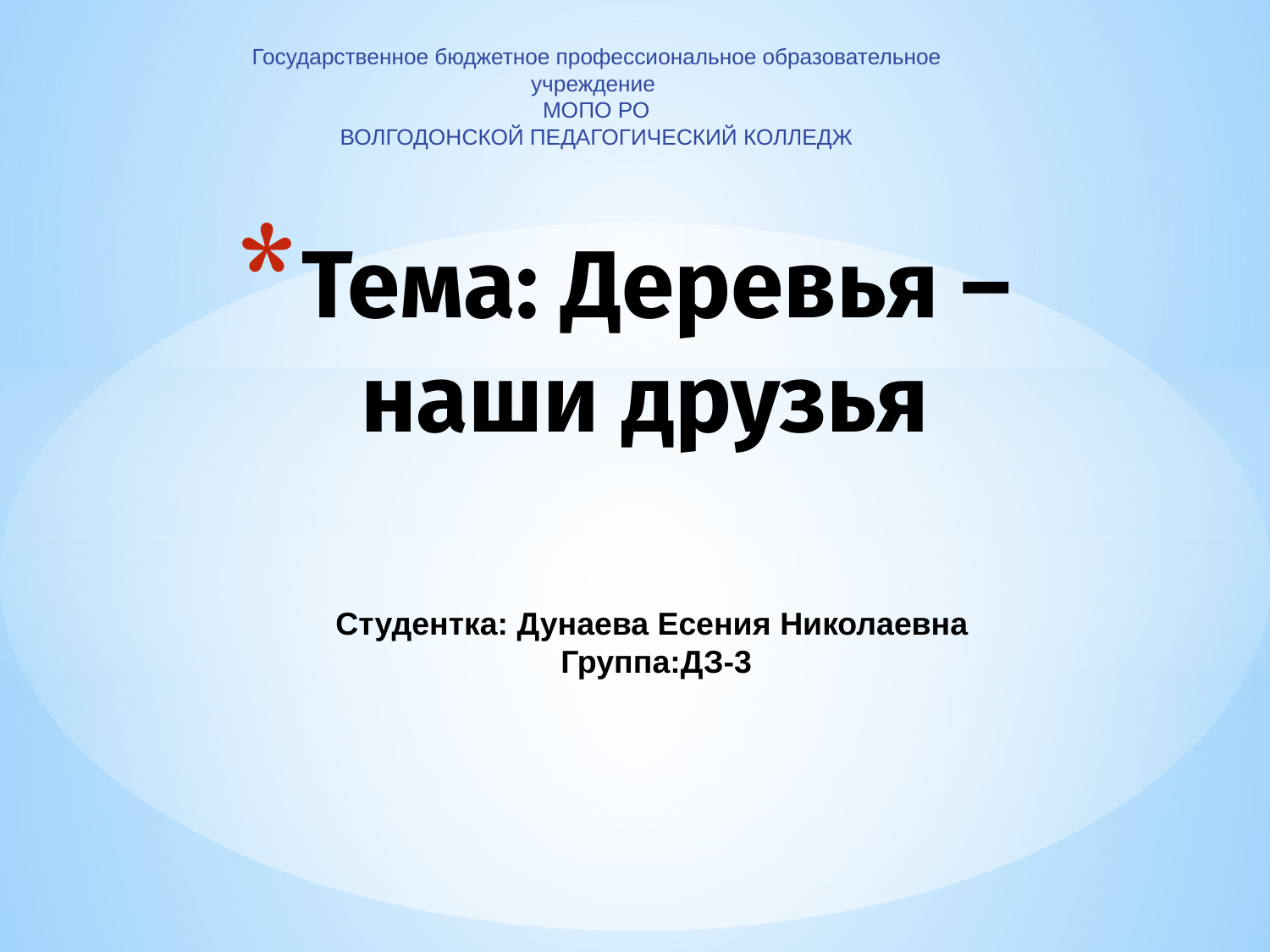

Государственное бюджетное профессиональное образовательное учреждение
МОПО РО
ВОЛГОДОНСКОЙ ПЕДАГОГИЧЕСКИЙ КОЛЛЕДЖ
# Тема: Деревья – наши друзья Студентка: Дунаева Есения Николаевна Группа:ДЗ-3